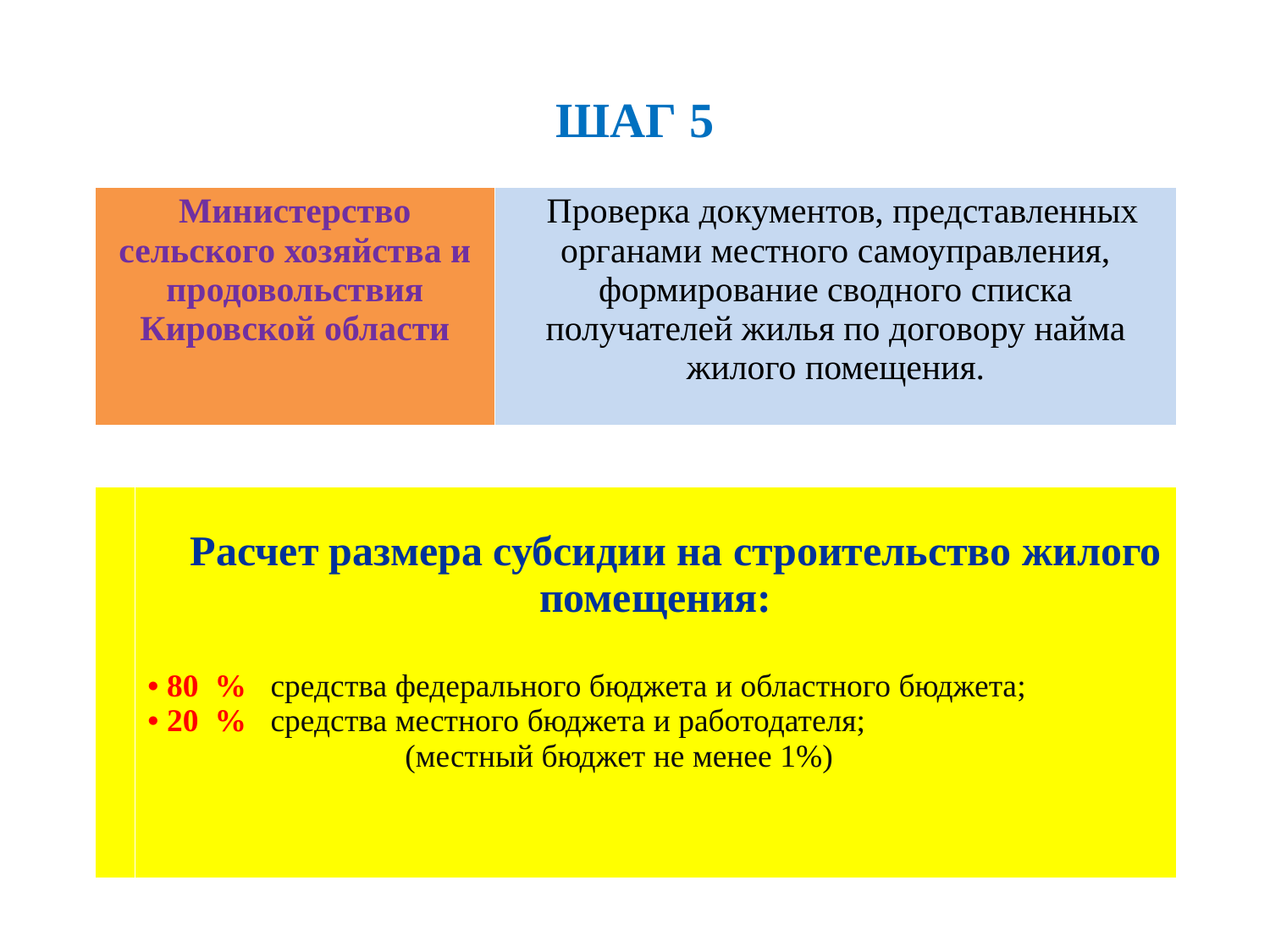

# ШАГ 5
|  |  |
| --- | --- |
| Министерство сельского хозяйства и продовольствия Кировской области | Проверка документов, представленных органами местного самоуправления, формирование сводного списка получателей жилья по договору найма жилого помещения. |

|  | Расчет размера субсидии на строительство жилого помещения: • 80 % средства федерального бюджета и областного бюджета; • 20 % средства местного бюджета и работодателя; (местный бюджет не менее 1%) |
| --- | --- |